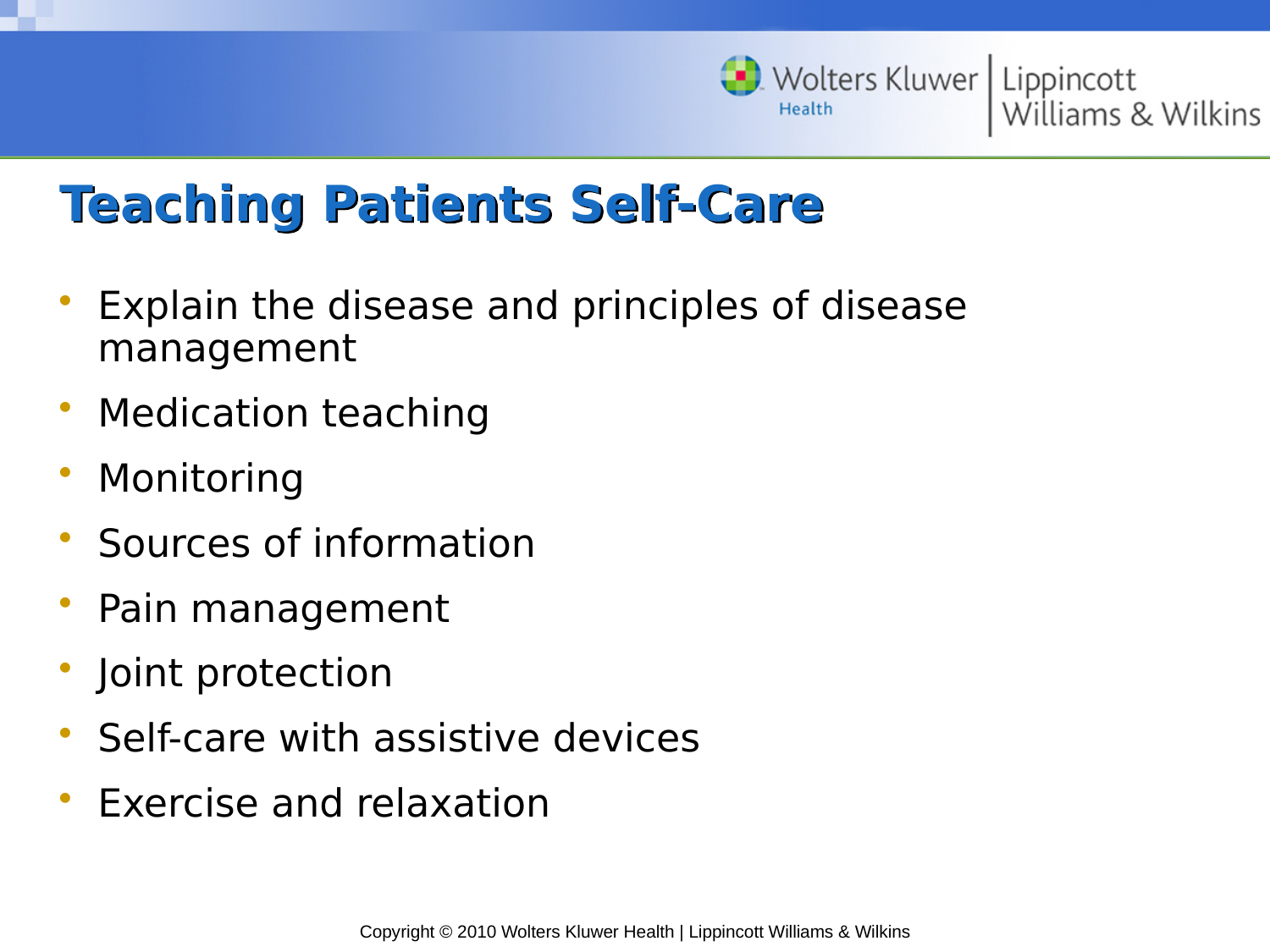

# Teaching Patients Self-Care
Explain the disease and principles of disease management
Medication teaching
Monitoring
Sources of information
Pain management
Joint protection
Self-care with assistive devices
Exercise and relaxation